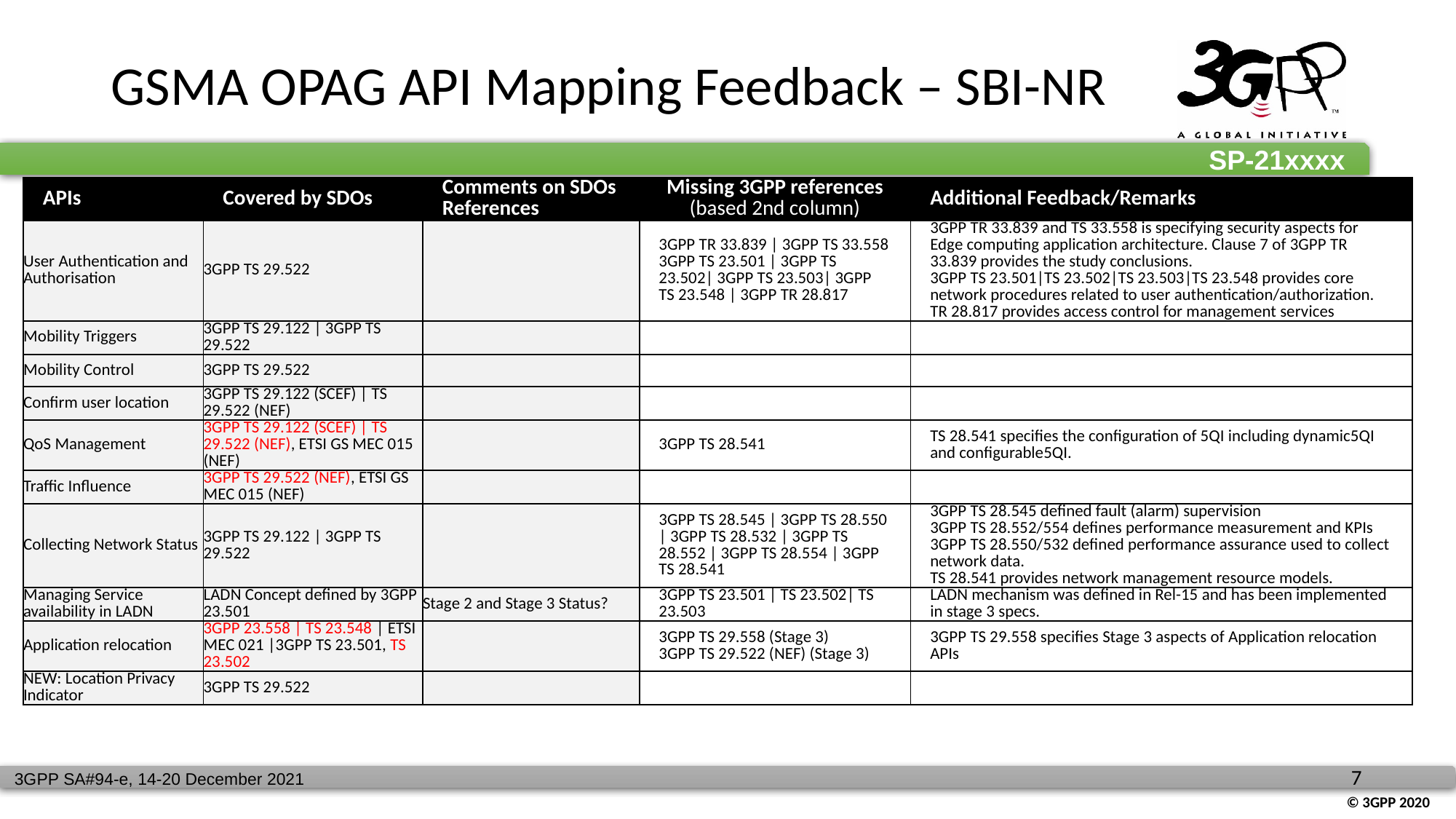

GSMA OPAG API Mapping Feedback – SBI-NR
| APIs | Covered by SDOs | Comments on SDOs References | Missing 3GPP references (based 2nd column) | Additional Feedback/Remarks |
| --- | --- | --- | --- | --- |
| User Authentication and Authorisation | 3GPP TS 29.522 |  | 3GPP TR 33.839 | 3GPP TS 33.558 3GPP TS 23.501 | 3GPP TS 23.502| 3GPP TS 23.503| 3GPP TS 23.548 | 3GPP TR 28.817 | 3GPP TR 33.839 and TS 33.558 is specifying security aspects for Edge computing application architecture. Clause 7 of 3GPP TR 33.839 provides the study conclusions. 3GPP TS 23.501|TS 23.502|TS 23.503|TS 23.548 provides core network procedures related to user authentication/authorization. TR 28.817 provides access control for management services |
| Mobility Triggers | 3GPP TS 29.122 | 3GPP TS 29.522 |  |  |  |
| Mobility Control | 3GPP TS 29.522 |  |  |  |
| Confirm user location | 3GPP TS 29.122 (SCEF) | TS 29.522 (NEF) |  |  |  |
| QoS Management | 3GPP TS 29.122 (SCEF) | TS 29.522 (NEF), ETSI GS MEC 015 (NEF) |  | 3GPP TS 28.541 | TS 28.541 specifies the configuration of 5QI including dynamic5QI and configurable5QI. |
| Traffic Influence | 3GPP TS 29.522 (NEF), ETSI GS MEC 015 (NEF) |  |  |  |
| Collecting Network Status | 3GPP TS 29.122 | 3GPP TS 29.522 |  | 3GPP TS 28.545 | 3GPP TS 28.550 | 3GPP TS 28.532 | 3GPP TS 28.552 | 3GPP TS 28.554 | 3GPP TS 28.541 | 3GPP TS 28.545 defined fault (alarm) supervision 3GPP TS 28.552/554 defines performance measurement and KPIs 3GPP TS 28.550/532 defined performance assurance used to collect network data. TS 28.541 provides network management resource models. |
| Managing Service availability in LADN | LADN Concept defined by 3GPP 23.501 | Stage 2 and Stage 3 Status? | 3GPP TS 23.501 | TS 23.502| TS 23.503 | LADN mechanism was defined in Rel-15 and has been implemented in stage 3 specs. |
| Application relocation | 3GPP 23.558 | TS 23.548 | ETSI MEC 021 |3GPP TS 23.501, TS 23.502 |  | 3GPP TS 29.558 (Stage 3) 3GPP TS 29.522 (NEF) (Stage 3) | 3GPP TS 29.558 specifies Stage 3 aspects of Application relocation APIs |
| NEW: Location Privacy Indicator | 3GPP TS 29.522 |  |  |  |